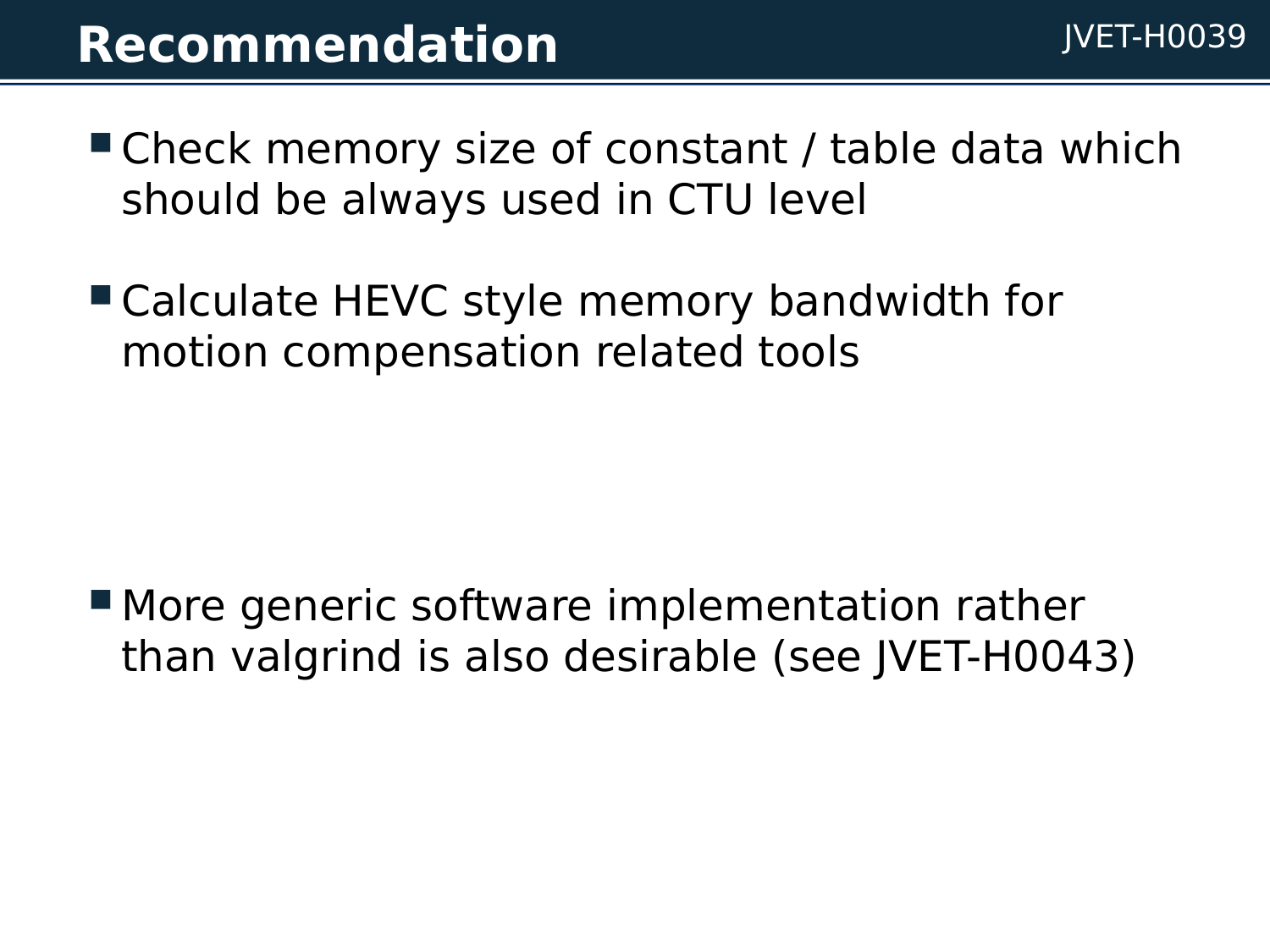

# Recommendation
Check memory size of constant / table data which should be always used in CTU level

Calculate HEVC style memory bandwidth for motion compensation related tools

More generic software implementation rather than valgrind is also desirable (see JVET-H0043)